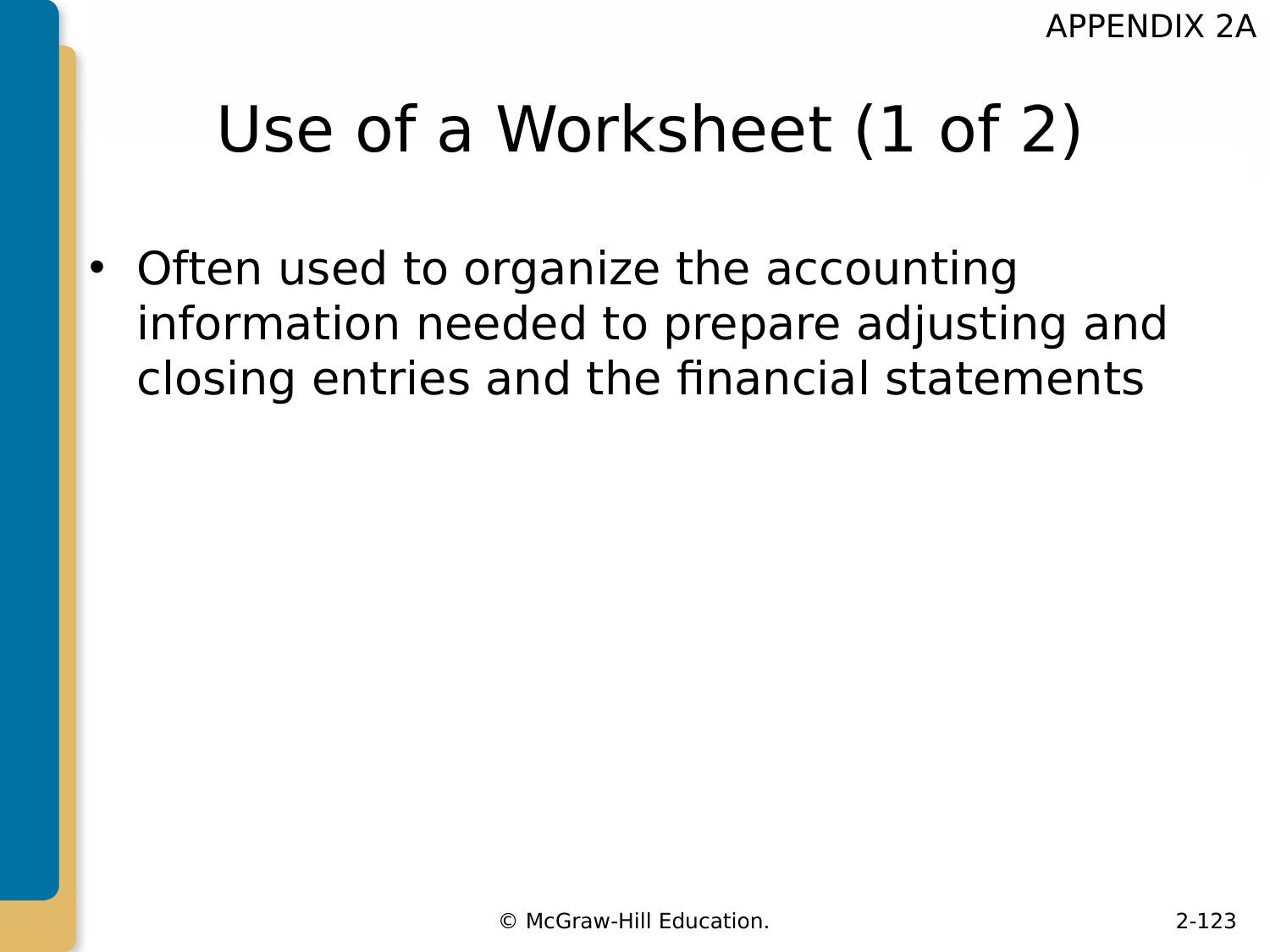

APPENDIX 2A
# Use of a Worksheet (1 of 2)
Often used to organize the accounting information needed to prepare adjusting and closing entries and the financial statements